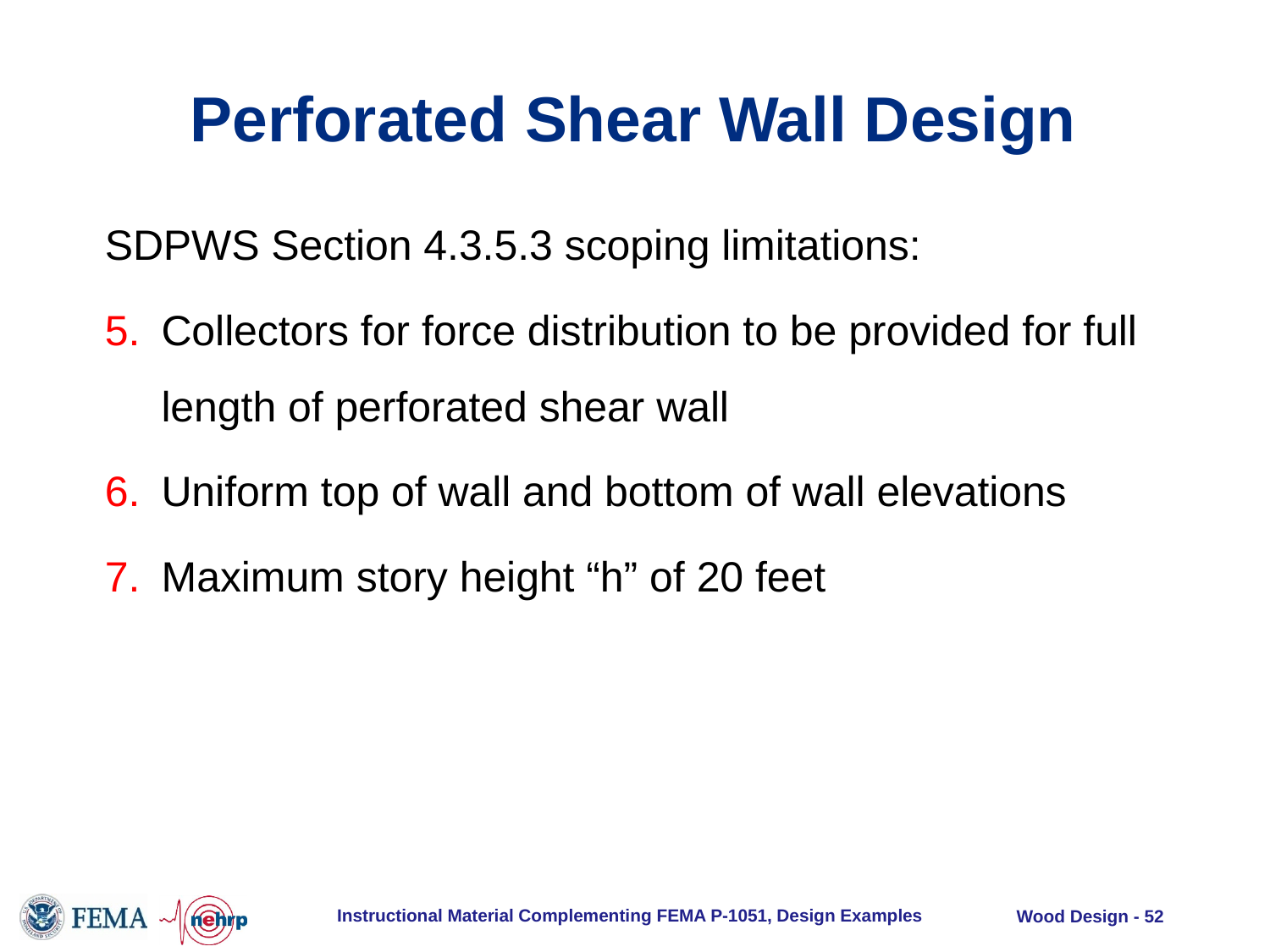

# Perforated Shear Wall Design
SDPWS Section 4.3.5.3 scoping limitations:
Collectors for force distribution to be provided for full length of perforated shear wall
Uniform top of wall and bottom of wall elevations
Maximum story height “h” of 20 feet